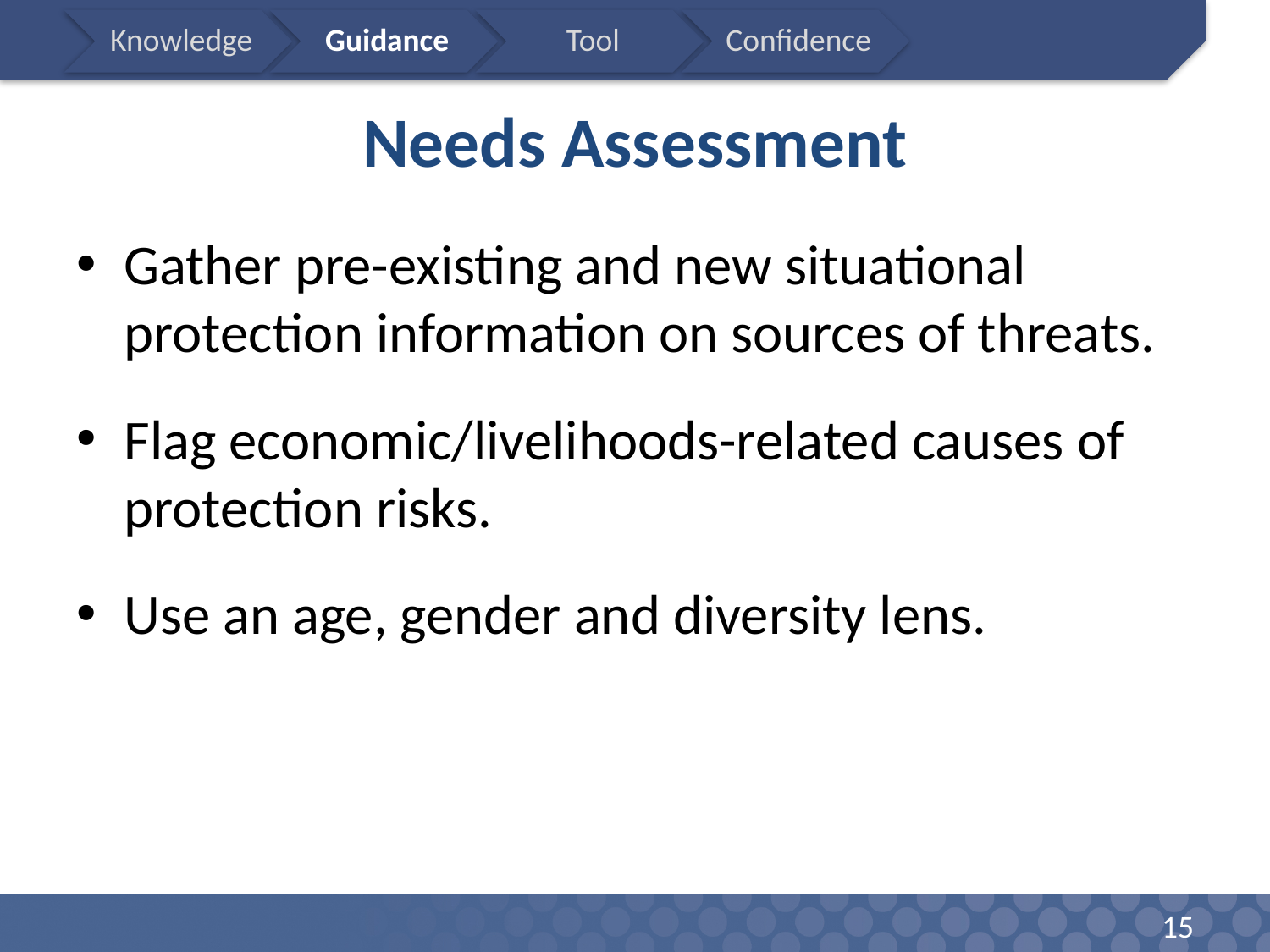

# Needs Assessment
Gather pre-existing and new situational protection information on sources of threats.
Flag economic/livelihoods-related causes of protection risks.
Use an age, gender and diversity lens.
15